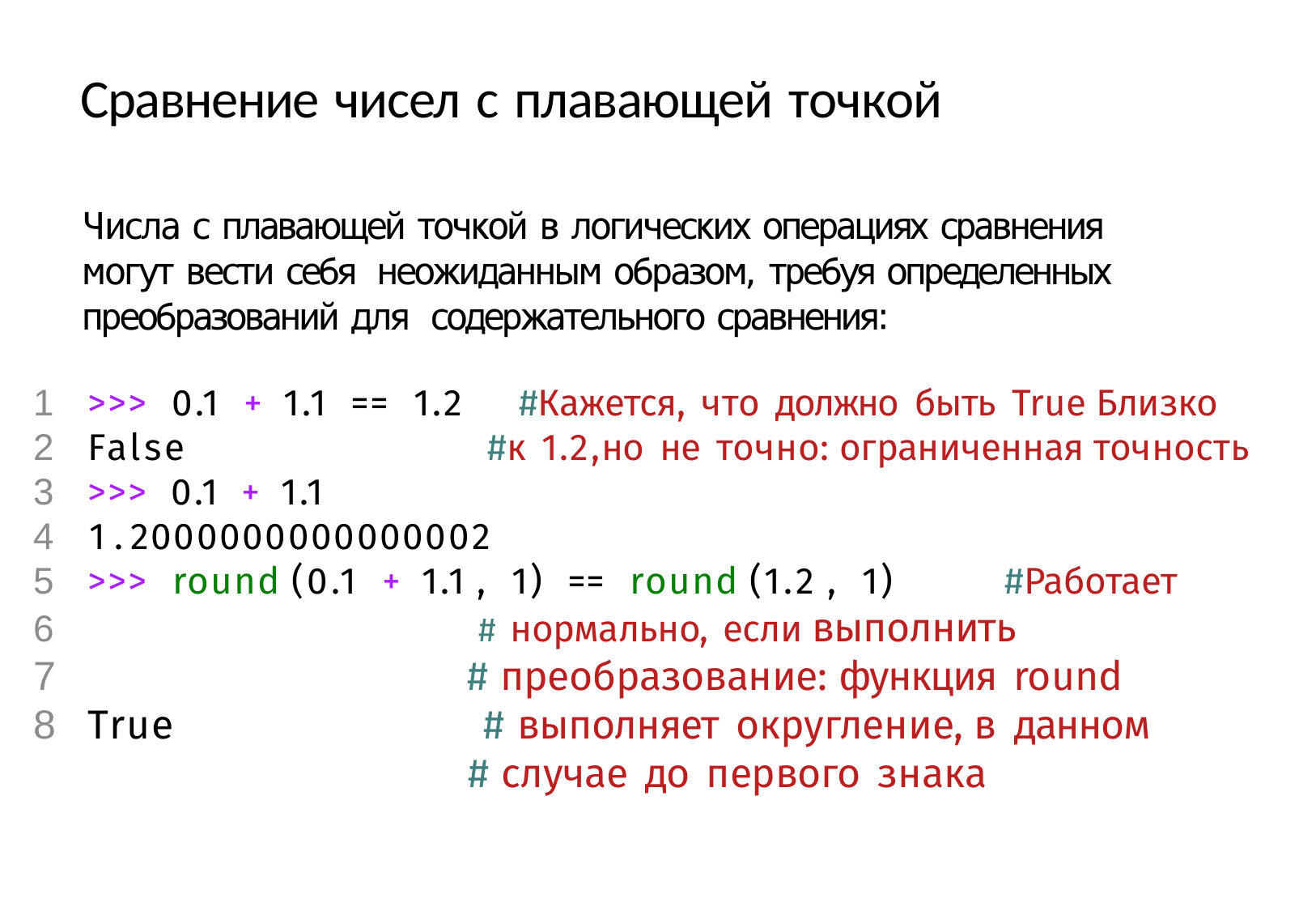

# Сравнение чисел с плавающей точкой
Числа с плавающей точкой в логических операциях сравнения могут вести себя  неожиданным образом, требуя определенных преобразований для  содержательного сравнения:
1	>>>  0.1 + 1.1 ==  1.2	#Кажется, что должно быть True Близко
2	False                       #к 1.2,но не точно: ограниченная точность
3	>>>  0.1 + 1.1
4	1 .2000000000000002
5	>>>  round (0.1 + 1.1 , 1) ==  round (1.2 , 1)	#Работает
6                             # нормально, если выполнить
7                                         # преобразование: функция round
8	True                           # выполняет округление, в данном
                                      # случае до первого знака